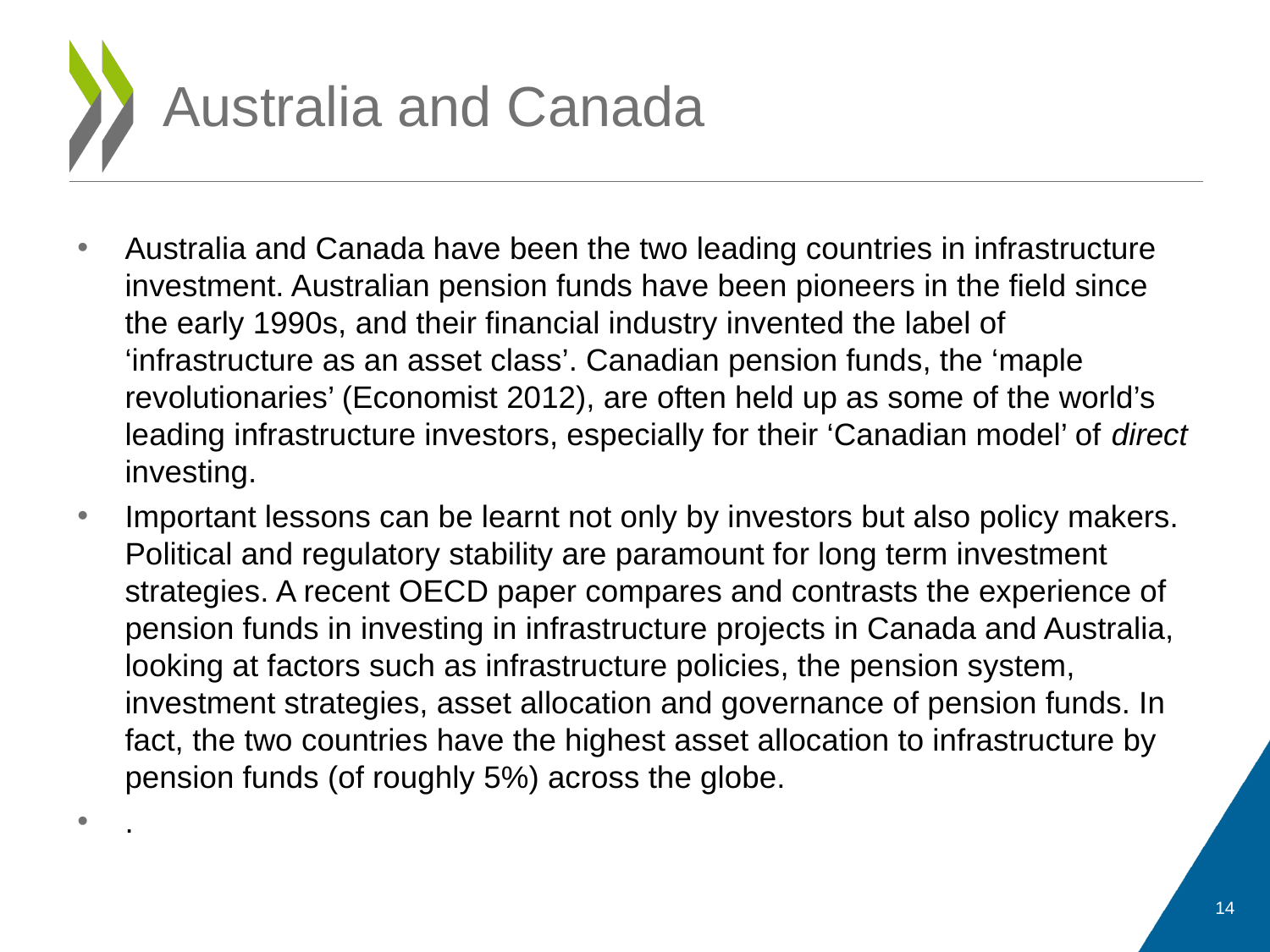

# Australia and Canada
Australia and Canada have been the two leading countries in infrastructure investment. Australian pension funds have been pioneers in the field since the early 1990s, and their financial industry invented the label of ‘infrastructure as an asset class’. Canadian pension funds, the ‘maple revolutionaries’ (Economist 2012), are often held up as some of the world’s leading infrastructure investors, especially for their ‘Canadian model’ of direct investing.
Important lessons can be learnt not only by investors but also policy makers. Political and regulatory stability are paramount for long term investment strategies. A recent OECD paper compares and contrasts the experience of pension funds in investing in infrastructure projects in Canada and Australia, looking at factors such as infrastructure policies, the pension system, investment strategies, asset allocation and governance of pension funds. In fact, the two countries have the highest asset allocation to infrastructure by pension funds (of roughly 5%) across the globe.
.

14